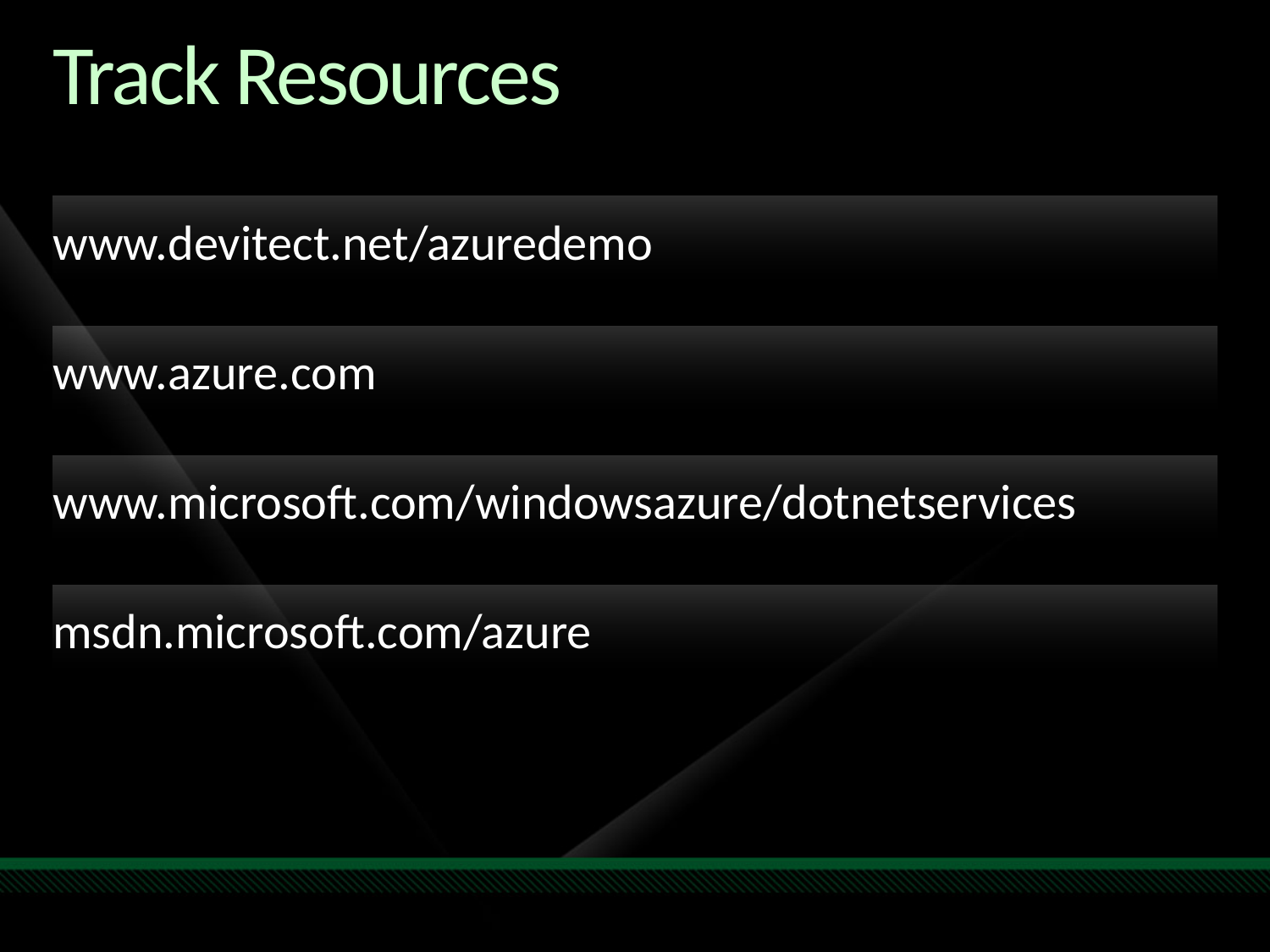

Required Slide
Track PMs will supply the content for this slide,
which will be inserted during
the final scrub.
# Track Resources
www.devitect.net/azuredemo
www.azure.com
www.microsoft.com/windowsazure/dotnetservices
msdn.microsoft.com/azure